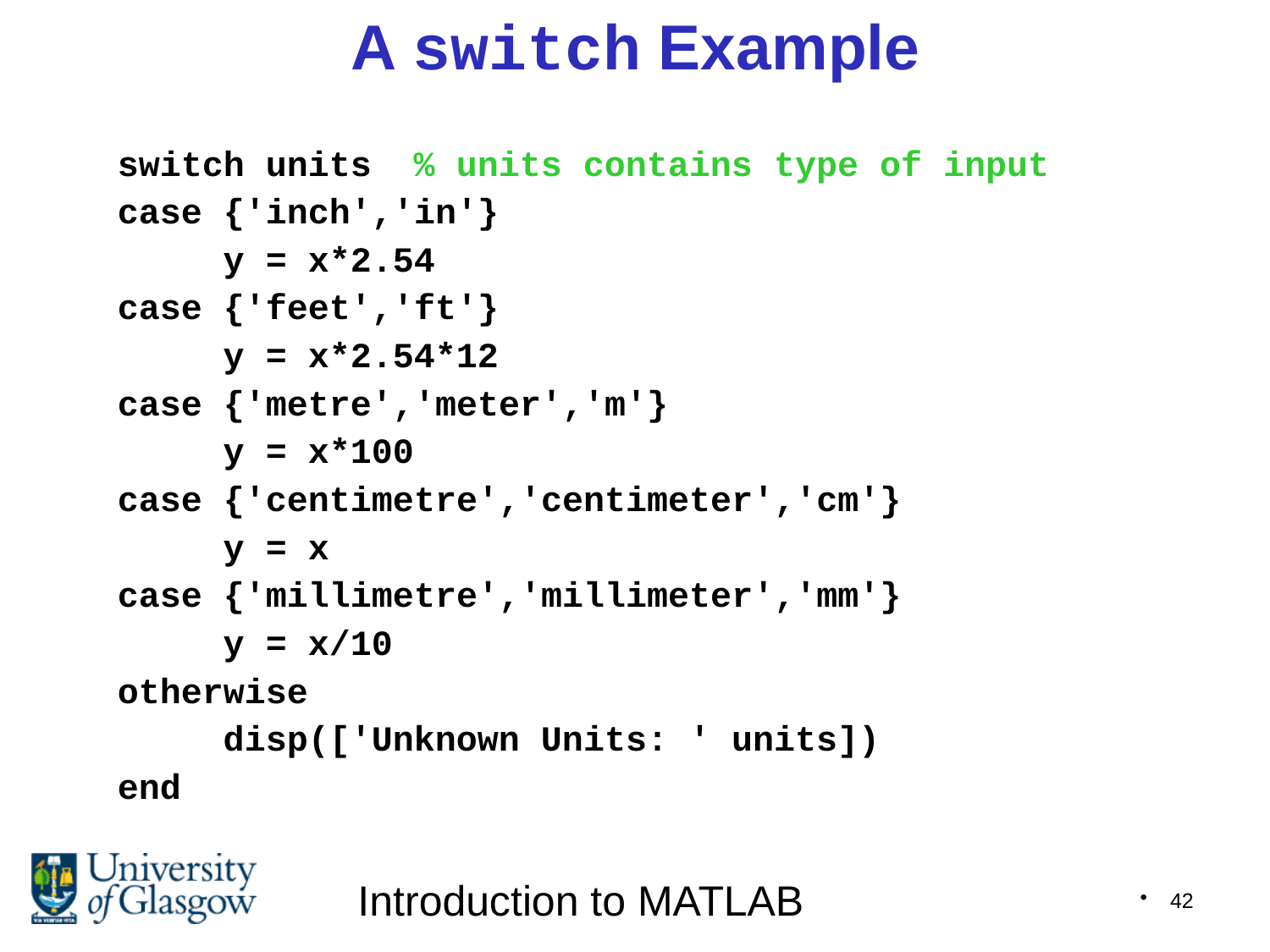

# A switch Example
switch units  % units contains type of input
case {'inch','in'}
     y = x*2.54
case {'feet','ft'}
     y = x*2.54*12
case {'metre','meter','m'}
     y = x*100
case {'centimetre','centimeter','cm'}
     y = x
case {'millimetre','millimeter','mm'}
     y = x/10
otherwise
     disp(['Unknown Units: ' units])
end

Introduction to MATLAB
42